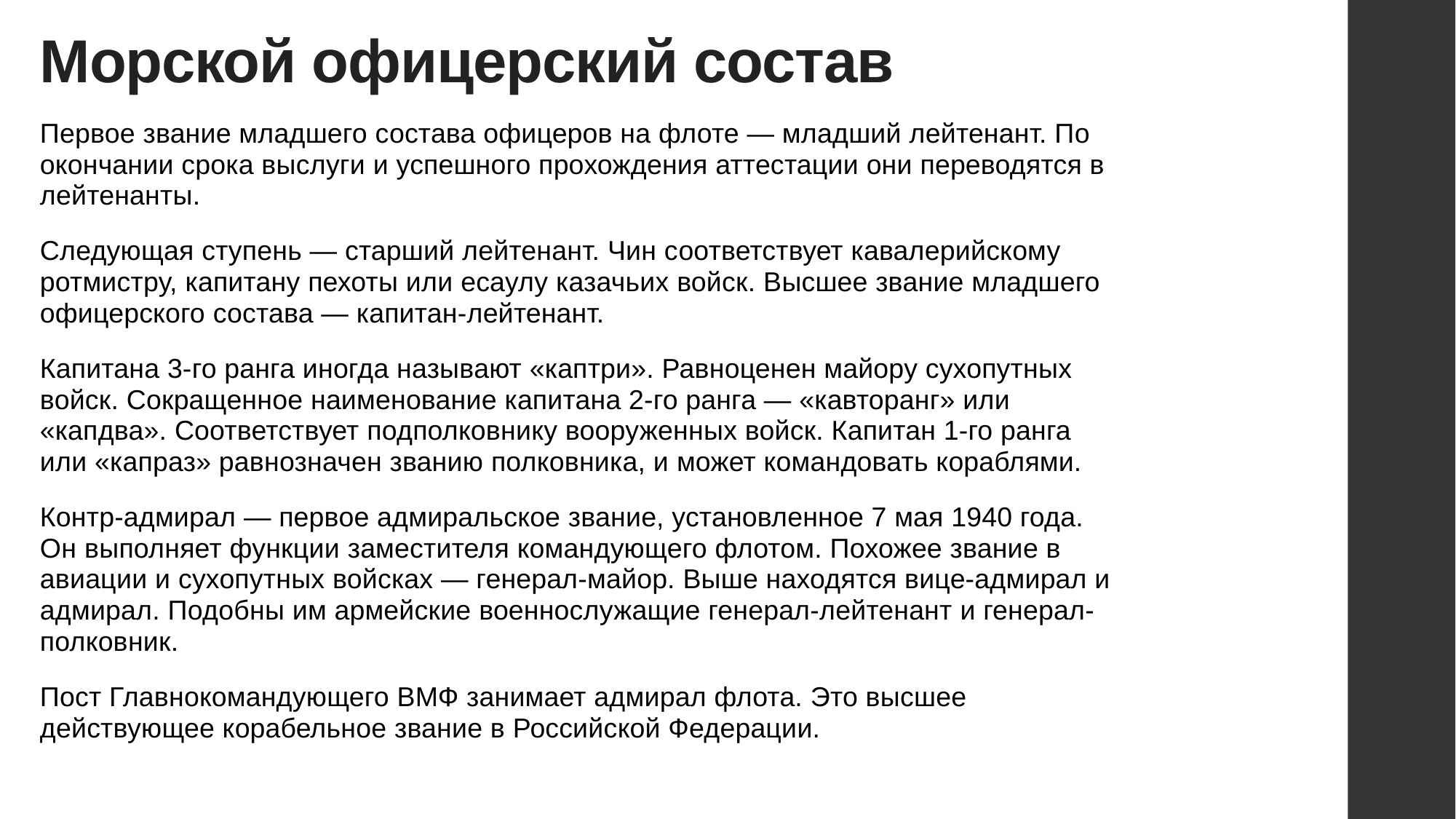

# Морской офицерский состав
Первое звание младшего состава офицеров на флоте — младший лейтенант. По окончании срока выслуги и успешного прохождения аттестации они переводятся в лейтенанты.
Следующая ступень — старший лейтенант. Чин соответствует кавалерийскому ротмистру, капитану пехоты или есаулу казачьих войск. Высшее звание младшего офицерского состава — капитан-лейтенант.
Капитана 3-го ранга иногда называют «каптри». Равноценен майору сухопутных войск. Сокращенное наименование капитана 2-го ранга — «кавторанг» или «капдва». Соответствует подполковнику вооруженных войск. Капитан 1-го ранга или «капраз» равнозначен званию полковника, и может командовать кораблями.
Контр-адмирал — первое адмиральское звание, установленное 7 мая 1940 года. Он выполняет функции заместителя командующего флотом. Похожее звание в авиации и сухопутных войсках — генерал-майор. Выше находятся вице-адмирал и адмирал. Подобны им армейские военнослужащие генерал-лейтенант и генерал-полковник.
Пост Главнокомандующего ВМФ занимает адмирал флота. Это высшее действующее корабельное звание в Российской Федерации.